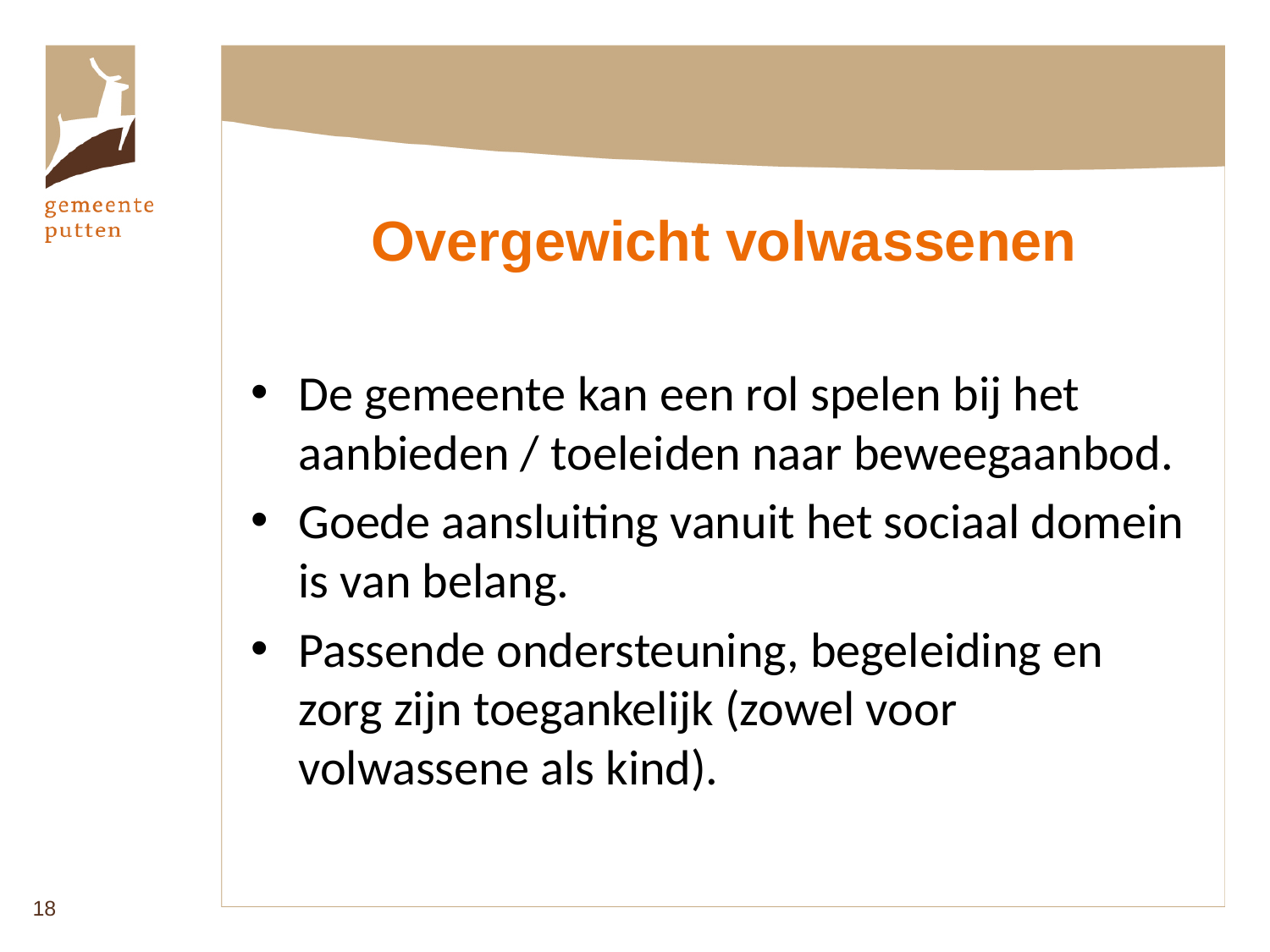

Overgewicht volwassenen

De gemeente kan een rol spelen bij het aanbieden / toeleiden naar beweegaanbod.
Goede aansluiting vanuit het sociaal domein is van belang.
Passende ondersteuning, begeleiding en zorg zijn toegankelijk (zowel voor volwassene als kind).

18